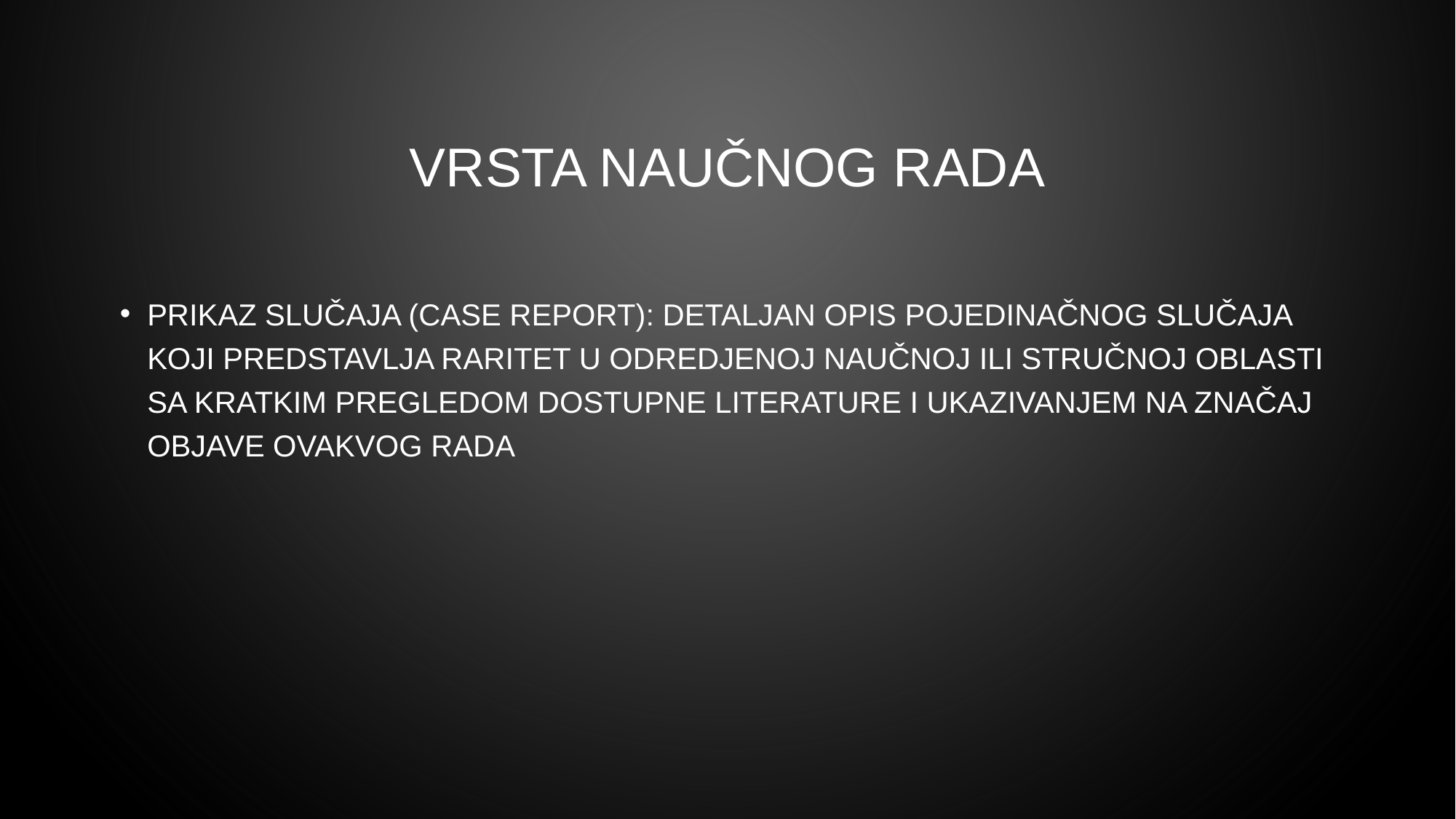

# vrsta naučnog rada
Prikaz slučaja (case report): detaljan opis pojedinačnog slučaja koji predstavlja raritet u odredjenoj naučnoj ili stručnoj oblasti sa kratkim pregledom dostupne literature i ukazivanjem na značaj objave ovakvog rada